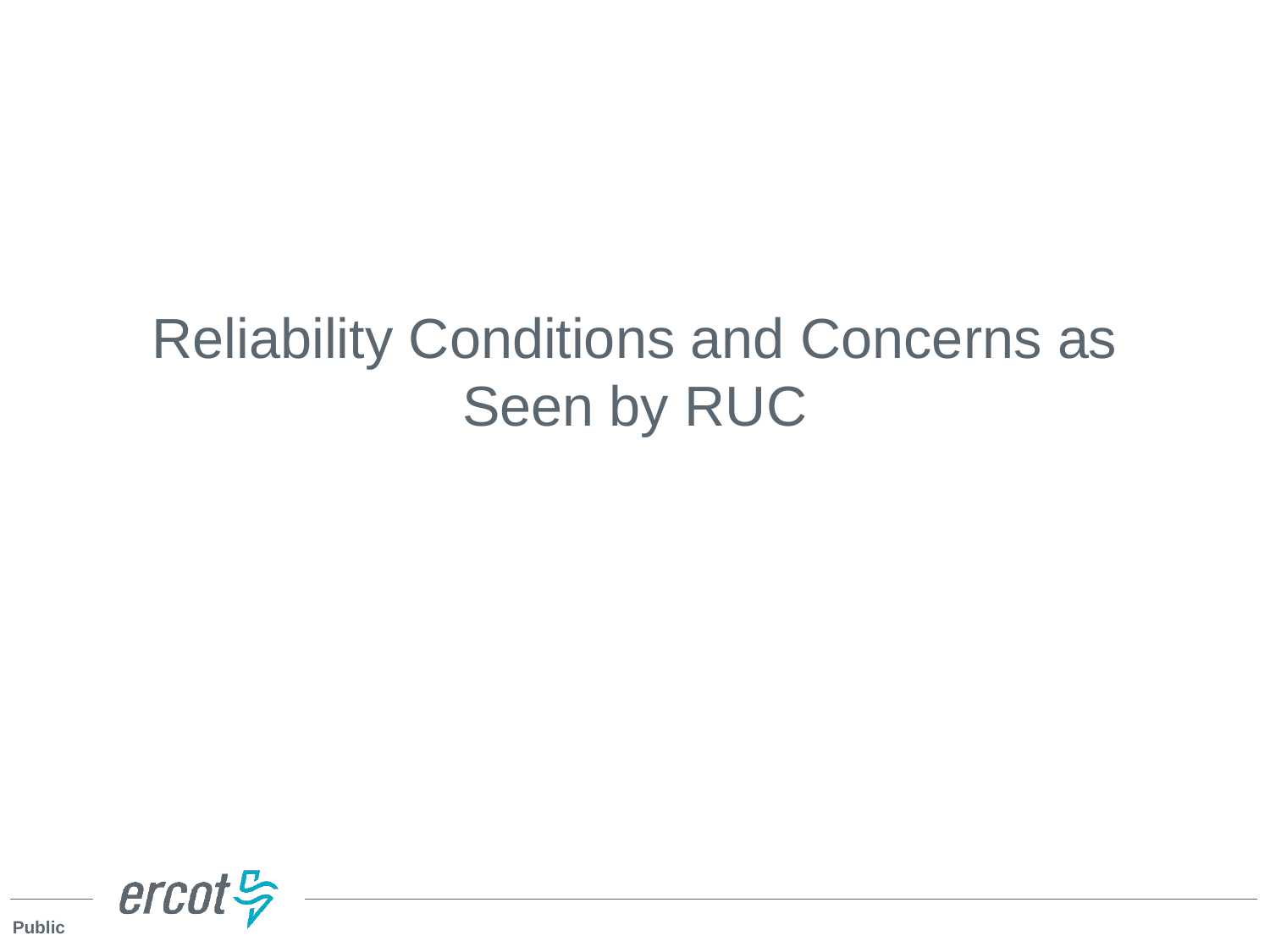

# Reliability Conditions and Concerns as Seen by RUC